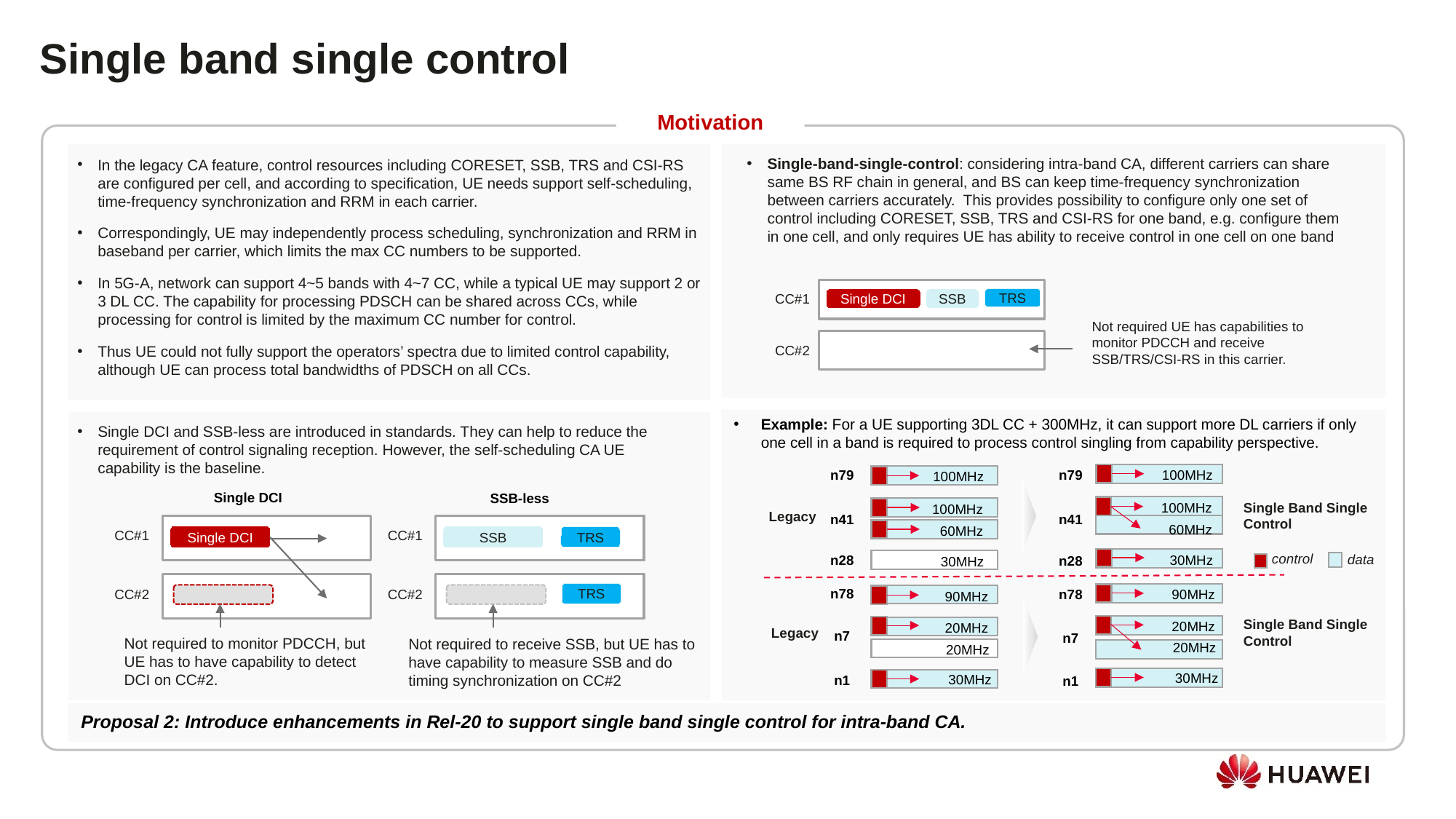

Single band single control
Motivation

Single-band-single-control: considering intra-band CA, different carriers can share same BS RF chain in general, and BS can keep time-frequency synchronization between carriers accurately.  This provides possibility to configure only one set of  control including CORESET, SSB, TRS and CSI-RS for one band, e.g. configure them in one cell, and only requires UE has ability to receive control in one cell on one band
In the legacy CA feature, control resources including CORESET, SSB, TRS and CSI-RS are configured per cell, and according to specification, UE needs support self-scheduling, time-frequency synchronization and RRM in each carrier.
Correspondingly, UE may independently process scheduling, synchronization and RRM in baseband per carrier, which limits the max CC numbers to be supported.
In 5G-A, network can support 4~5 bands with 4~7 CC, while a typical UE may support 2 or 3 DL CC. The capability for processing PDSCH can be shared across CCs, while processing for control is limited by the maximum CC number for control.
Thus UE could not fully support the operators’ spectra due to limited control capability, although UE can process total bandwidths of PDSCH on all CCs.

CC#1
TRS
Single DCI
SSB
Not required UE has capabilities to monitor PDCCH and receive SSB/TRS/CSI-RS in this carrier.

CC#2

Example: For a UE supporting 3DL CC + 300MHz, it can support more DL carriers if only one cell in a band is required to process control singling from capability perspective.

Single DCI and SSB-less are introduced in standards. They can help to reduce the requirement of control signaling reception. However, the self-scheduling CA UE capability is the baseline.
n79
n79

100MHz

100MHz
Single DCI
SSB-less
Single Band Single Control

100MHz
n41
100MHz
n41
Legacy

60MHz
CC#1
CC#1
60MHz
Single DCI
SSB
TRS
n28
n28
control
data

30MHz
30MHz

n78
n78
CC#2
CC#2
TRS

90MHz

90MHz
Single Band Single Control

n7
20MHz
Legacy
20MHz
n7
Not required to monitor PDCCH, but UE has to have capability to detect DCI on CC#2.
Not required to receive SSB, but UE has to have capability to measure SSB and do timing synchronization on CC#2

20MHz

20MHz
n1
n1

30MHz

30MHz

Proposal 2: Introduce enhancements in Rel-20 to support single band single control for intra-band CA.